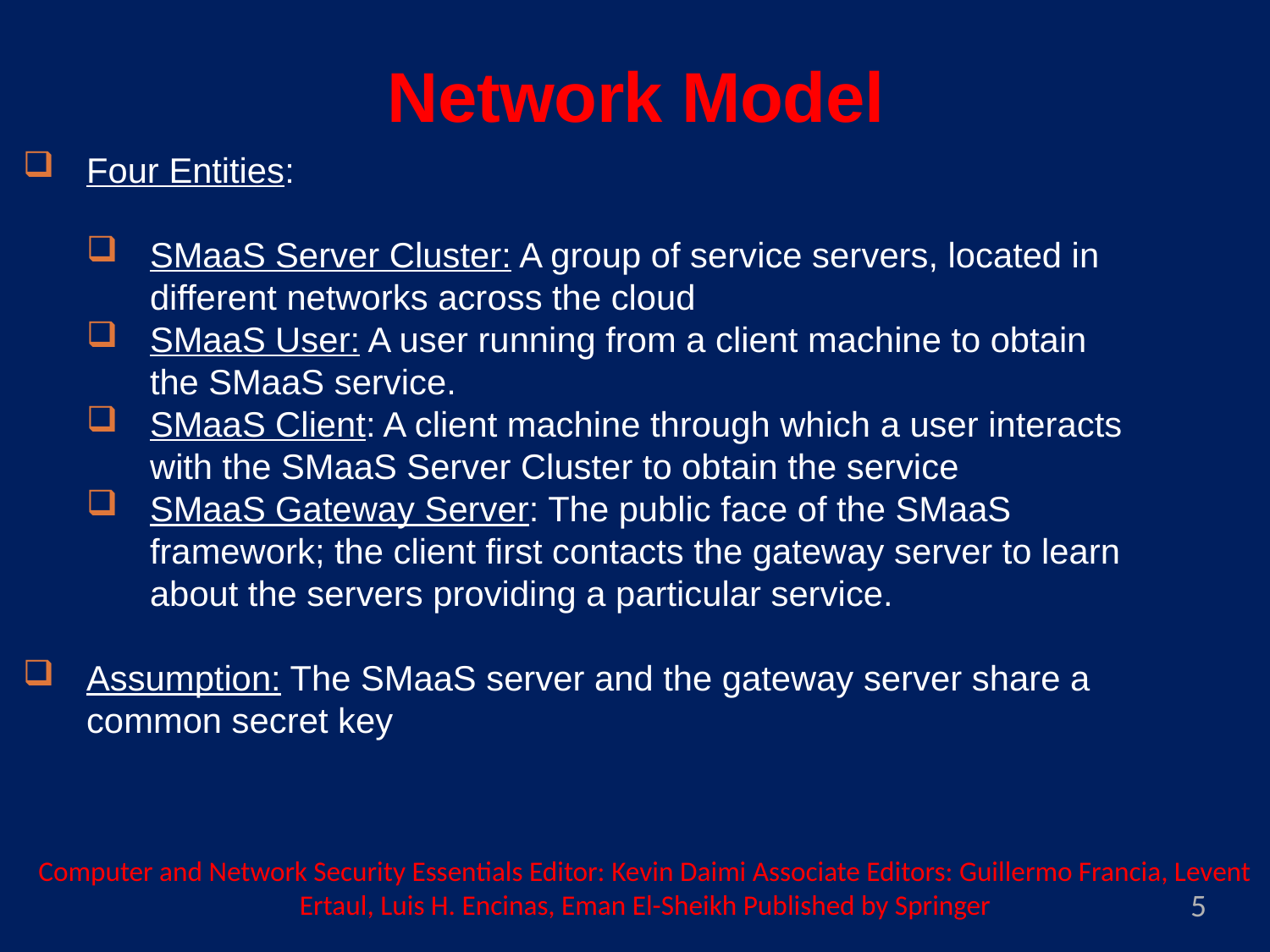

Network Model
Four Entities:

SMaaS Server Cluster: A group of service servers, located in different networks across the cloud
SMaaS User: A user running from a client machine to obtain the SMaaS service.
SMaaS Client: A client machine through which a user interacts with the SMaaS Server Cluster to obtain the service
SMaaS Gateway Server: The public face of the SMaaS framework; the client first contacts the gateway server to learn about the servers providing a particular service.

Assumption: The SMaaS server and the gateway server share a common secret key
Computer and Network Security Essentials Editor: Kevin Daimi Associate Editors: Guillermo Francia, Levent Ertaul, Luis H. Encinas, Eman El-Sheikh Published by Springer
5